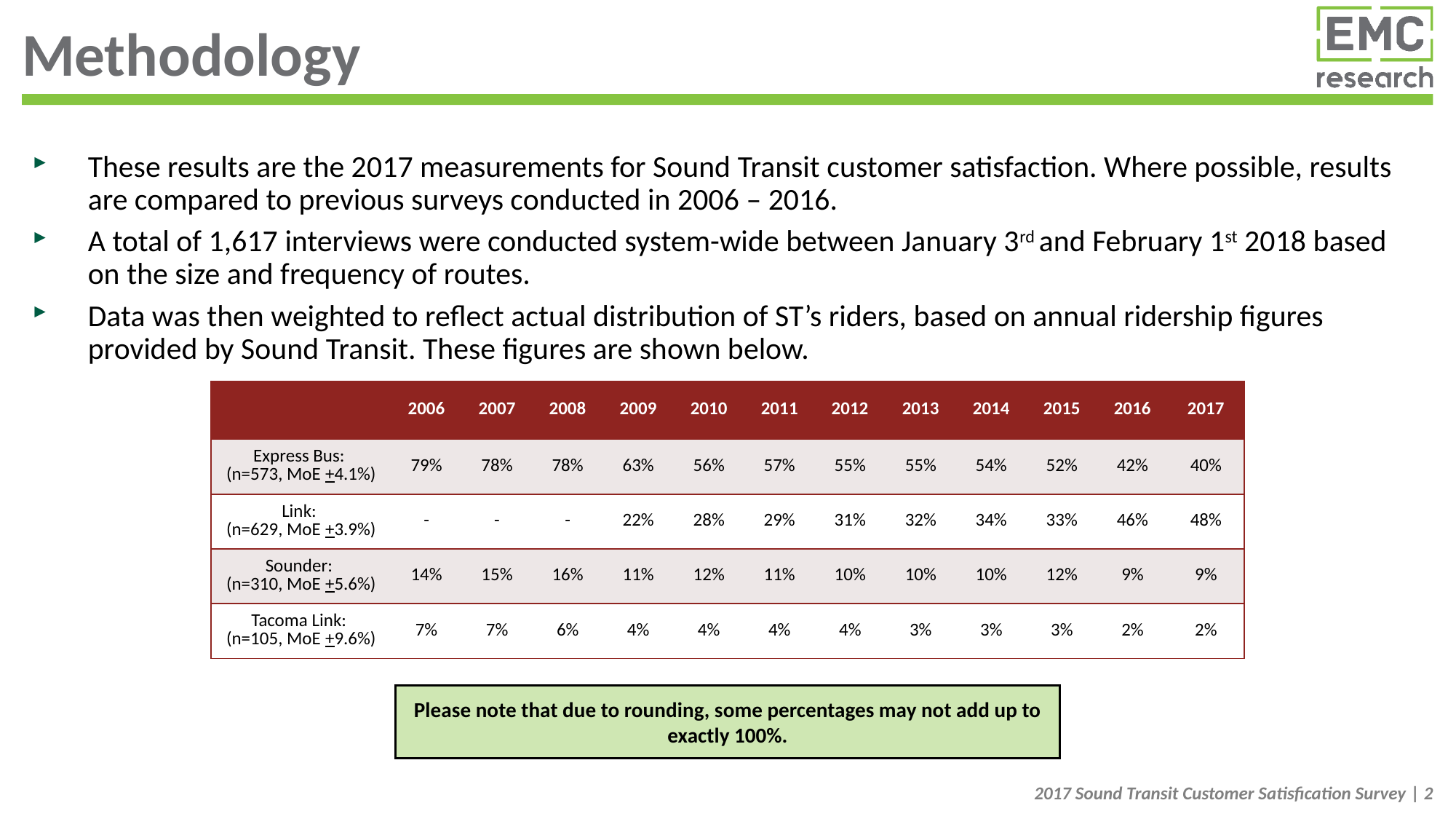

# Methodology

These results are the 2017 measurements for Sound Transit customer satisfaction. Where possible, results are compared to previous surveys conducted in 2006 – 2016.
A total of 1,617 interviews were conducted system-wide between January 3rd and February 1st 2018 based on the size and frequency of routes.
Data was then weighted to reflect actual distribution of ST’s riders, based on annual ridership figures provided by Sound Transit. These figures are shown below.
|  | 2006 | 2007 | 2008 | 2009 | 2010 | 2011 | 2012 | 2013 | 2014 | 2015 | 2016 | 2017 |
| --- | --- | --- | --- | --- | --- | --- | --- | --- | --- | --- | --- | --- |
| Express Bus: (n=573, MoE +4.1%) | 79% | 78% | 78% | 63% | 56% | 57% | 55% | 55% | 54% | 52% | 42% | 40% |
| Link: (n=629, MoE +3.9%) | - | - | - | 22% | 28% | 29% | 31% | 32% | 34% | 33% | 46% | 48% |
| Sounder: (n=310, MoE +5.6%) | 14% | 15% | 16% | 11% | 12% | 11% | 10% | 10% | 10% | 12% | 9% | 9% |
| Tacoma Link: (n=105, MoE +9.6%) | 7% | 7% | 6% | 4% | 4% | 4% | 4% | 3% | 3% | 3% | 2% | 2% |
Please note that due to rounding, some percentages may not add up to exactly 100%.